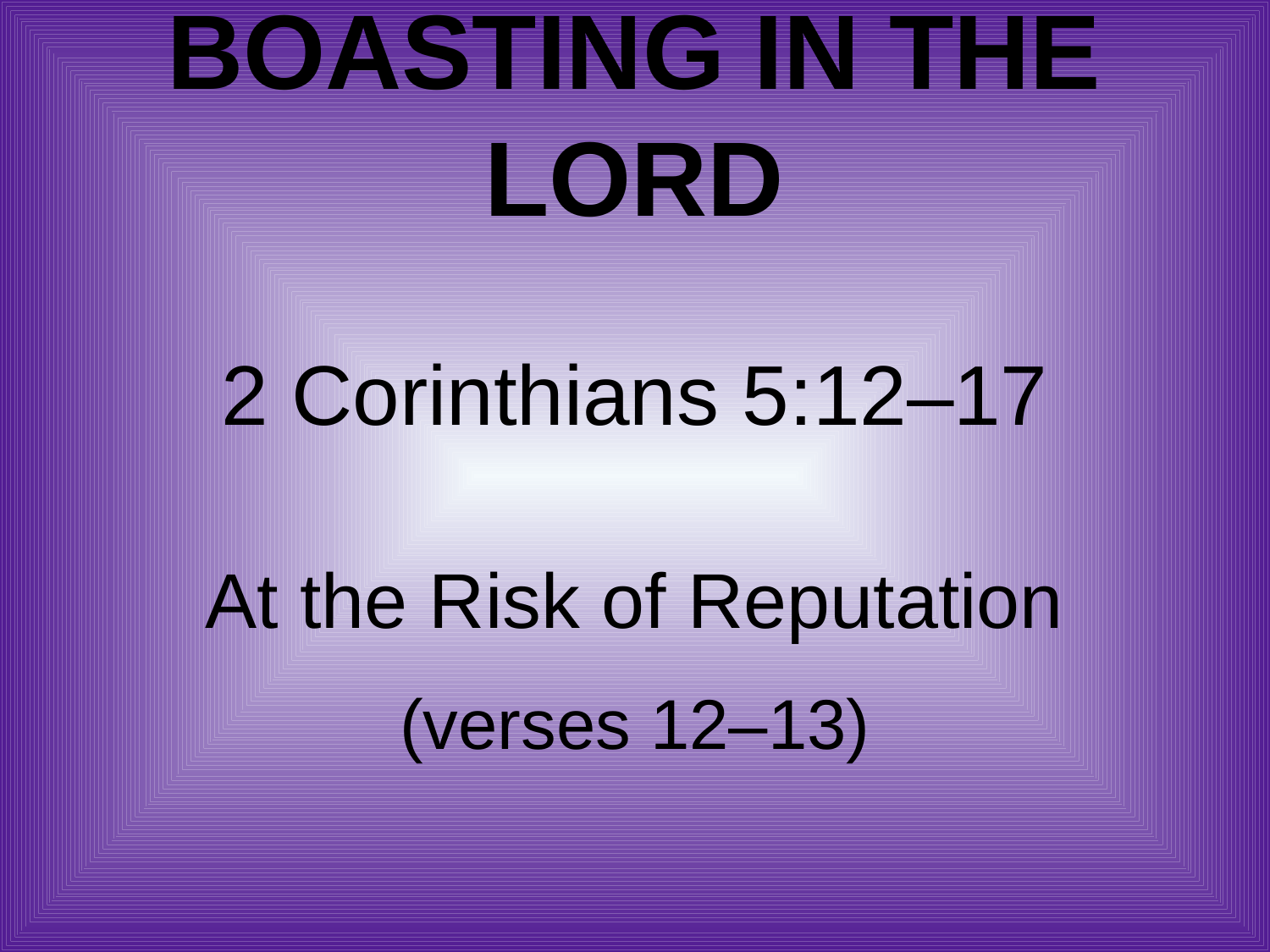

# Boasting in the Lord
2 Corinthians 5:12–17

At the Risk of Reputation
(verses 12–13)